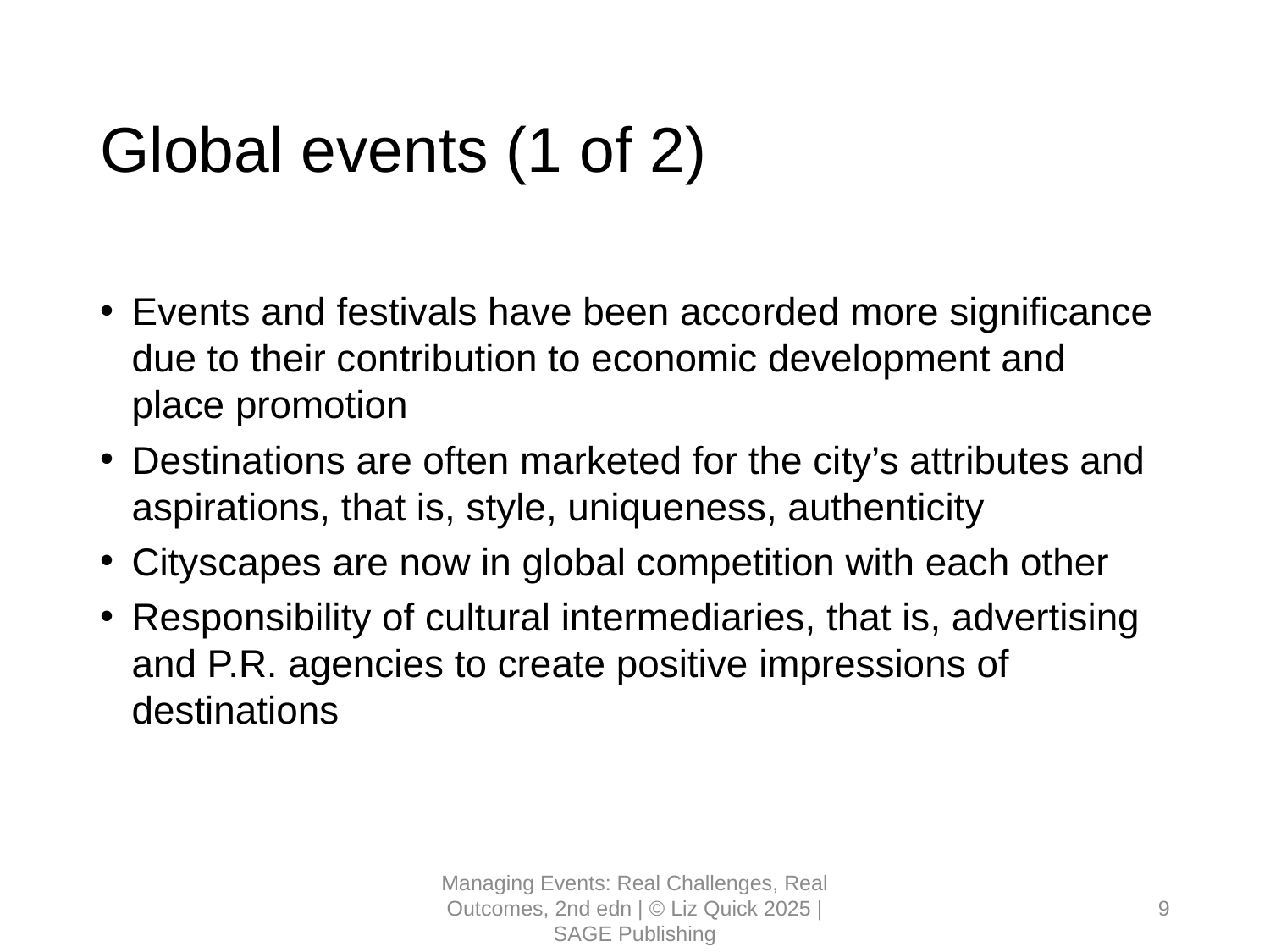

# Global events (1 of 2)
Events and festivals have been accorded more significance due to their contribution to economic development and place promotion
Destinations are often marketed for the city’s attributes and aspirations, that is, style, uniqueness, authenticity
Cityscapes are now in global competition with each other
Responsibility of cultural intermediaries, that is, advertising and P.R. agencies to create positive impressions of destinations
Managing Events: Real Challenges, Real Outcomes, 2nd edn | © Liz Quick 2025 | SAGE Publishing
9